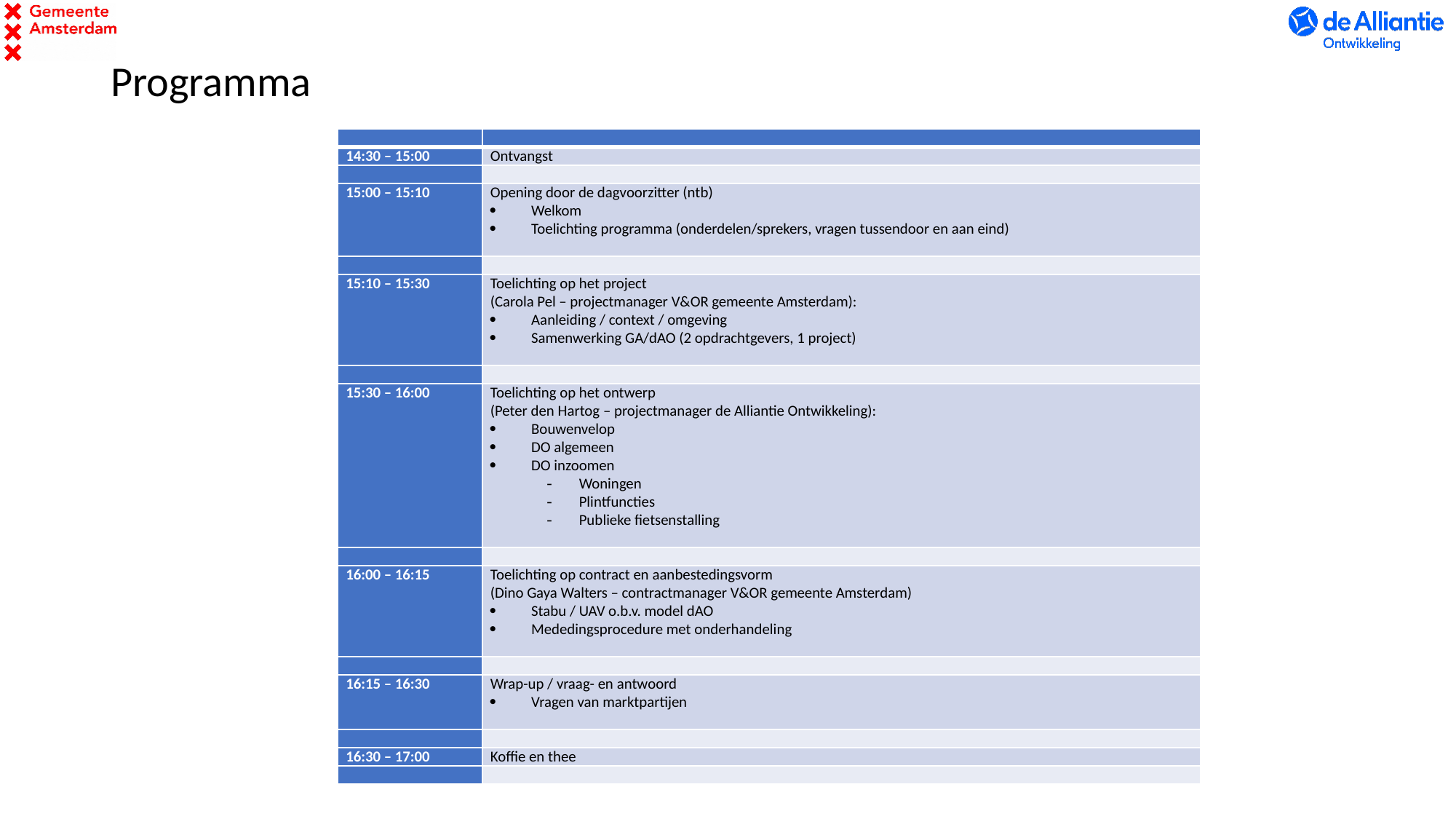

# Programma
|  |  |
| --- | --- |
| 14:30 – 15:00 | Ontvangst |
|  |  |
| 15:00 – 15:10 | Opening door de dagvoorzitter (ntb) Welkom Toelichting programma (onderdelen/sprekers, vragen tussendoor en aan eind) |
|  |  |
| 15:10 – 15:30 | Toelichting op het project (Carola Pel – projectmanager V&OR gemeente Amsterdam): Aanleiding / context / omgeving Samenwerking GA/dAO (2 opdrachtgevers, 1 project) |
|  |  |
| 15:30 – 16:00 | Toelichting op het ontwerp (Peter den Hartog – projectmanager de Alliantie Ontwikkeling): Bouwenvelop DO algemeen DO inzoomen Woningen Plintfuncties Publieke fietsenstalling |
|  |  |
| 16:00 – 16:15 | Toelichting op contract en aanbestedingsvorm (Dino Gaya Walters – contractmanager V&OR gemeente Amsterdam) Stabu / UAV o.b.v. model dAO Mededingsprocedure met onderhandeling |
|  |  |
| 16:15 – 16:30 | Wrap-up / vraag- en antwoord Vragen van marktpartijen |
|  |  |
| 16:30 – 17:00 | Koffie en thee |
|  |  |